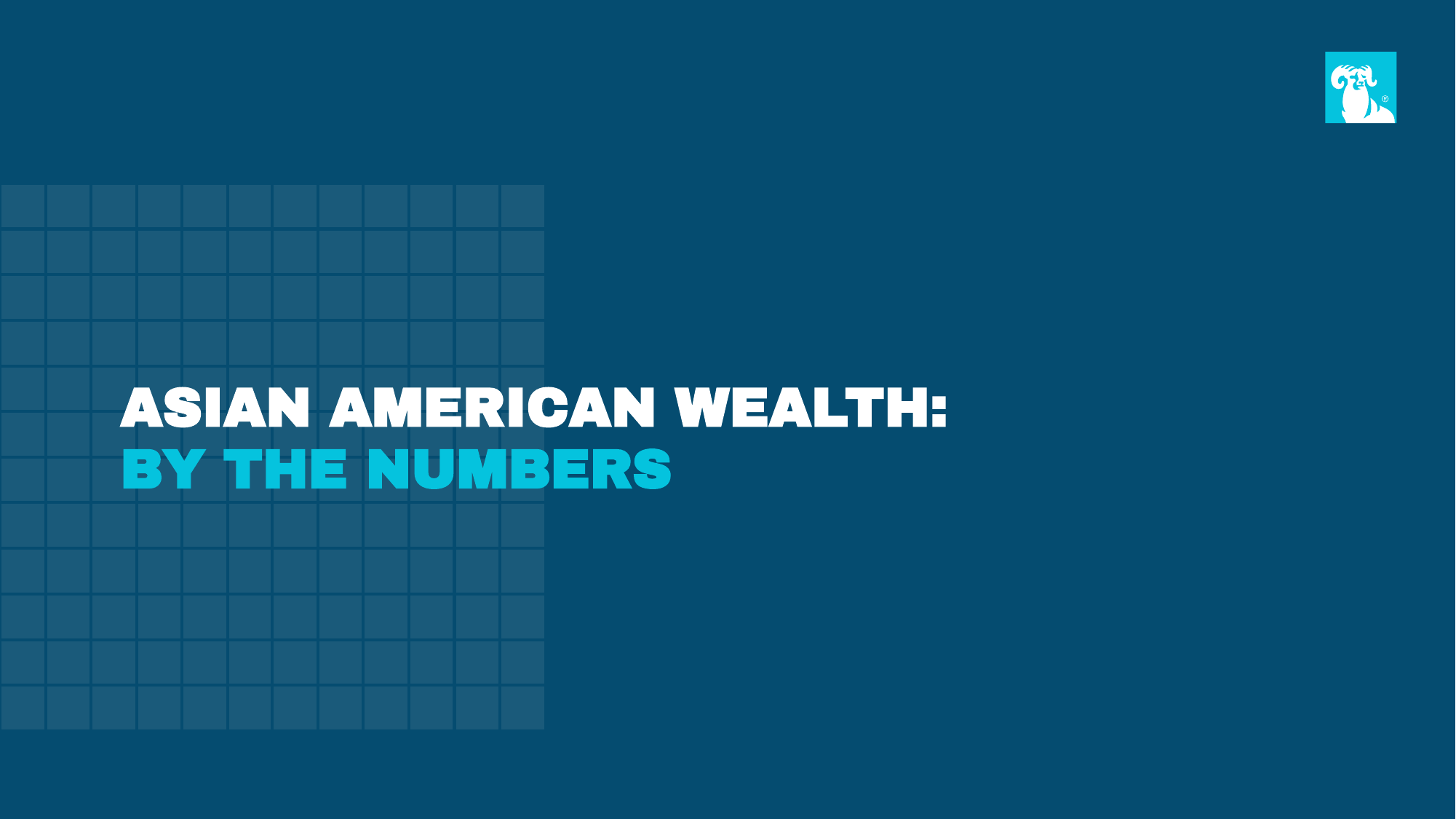

# Asian American Wealth: By The Numbers